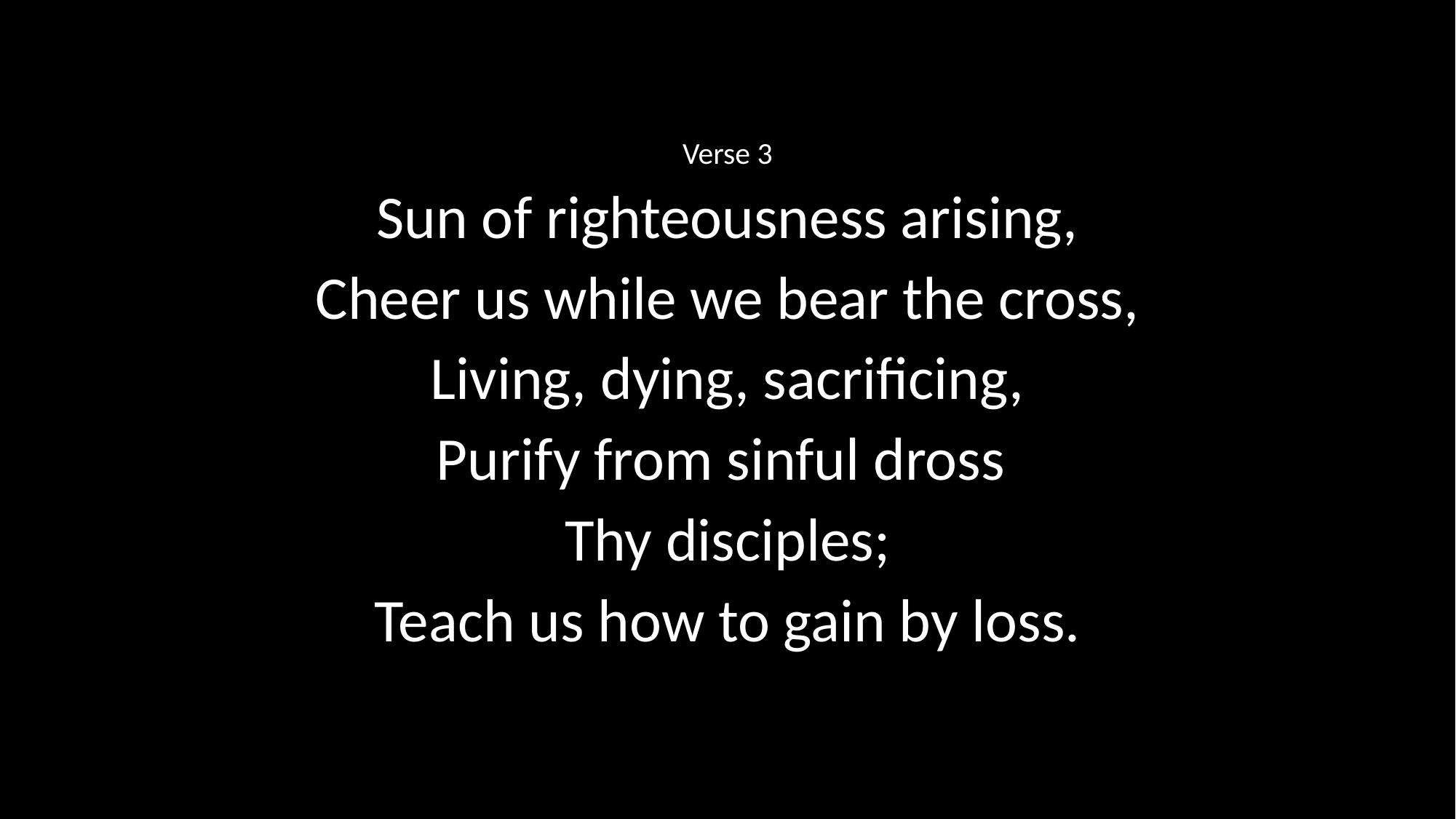

Verse 3
Sun of righteousness arising,
Cheer us while we bear the cross,
Living, dying, sacrificing,
Purify from sinful dross
Thy disciples;
Teach us how to gain by loss.